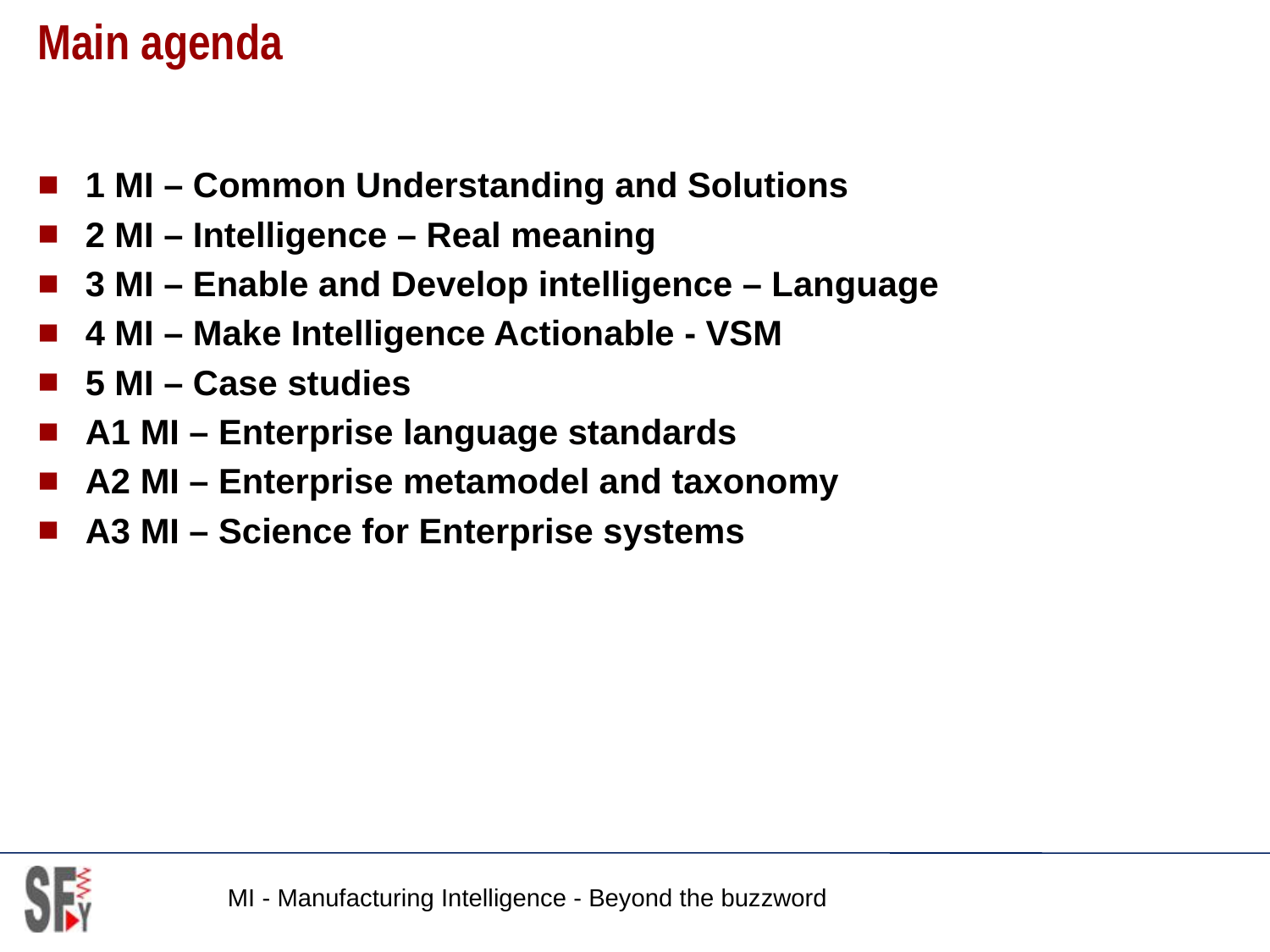

# Main agenda
1 MI – Common Understanding and Solutions
2 MI – Intelligence – Real meaning
3 MI – Enable and Develop intelligence – Language
4 MI – Make Intelligence Actionable - VSM
5 MI – Case studies
A1 MI – Enterprise language standards
A2 MI – Enterprise metamodel and taxonomy
A3 MI – Science for Enterprise systems
MI - Manufacturing Intelligence - Beyond the buzzword